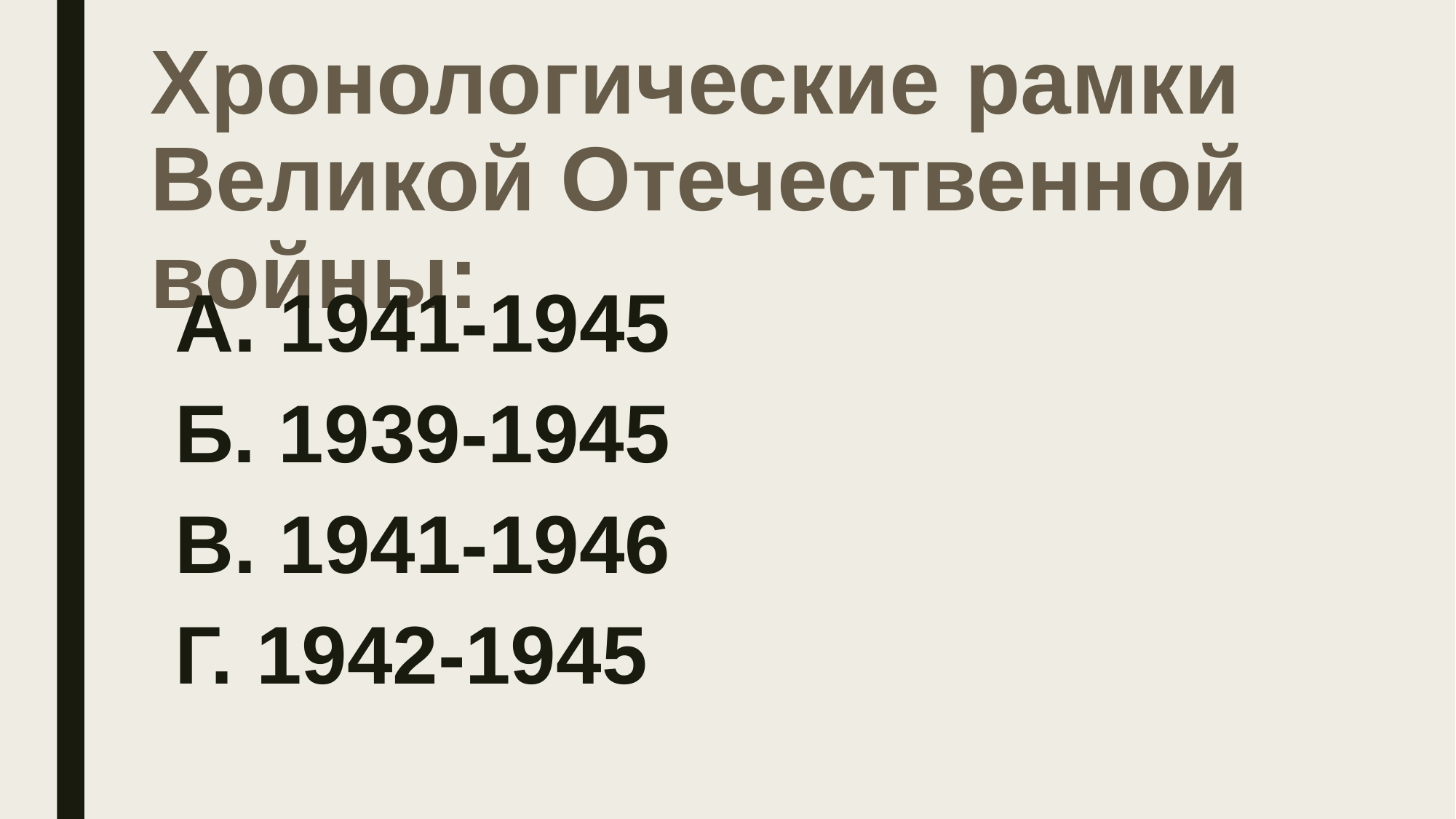

# Хронологические рамки Великой Отечественной войны:
А. 1941-1945
Б. 1939-1945
В. 1941-1946
Г. 1942-1945